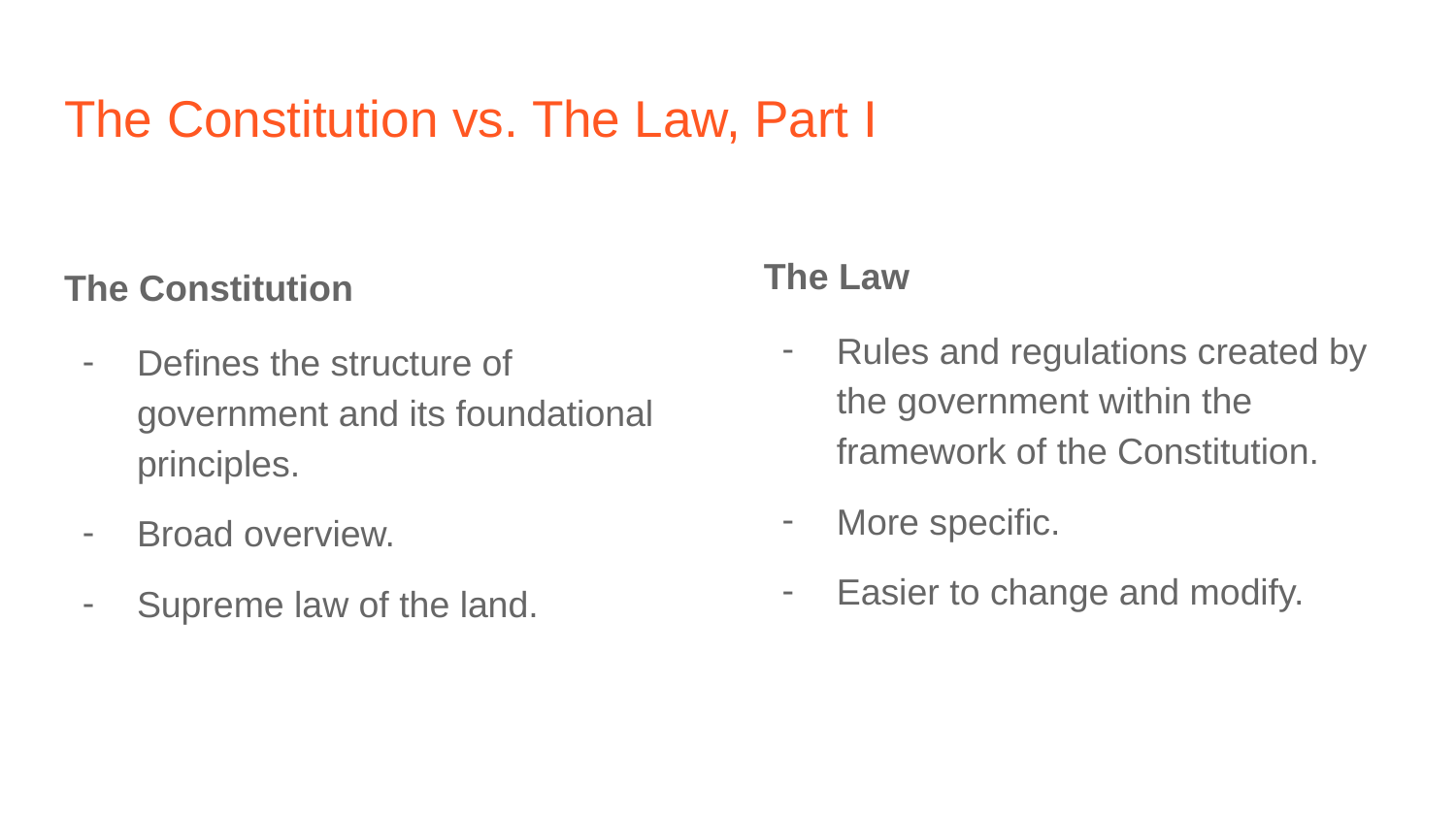

# The Constitution vs. The Law, Part I
The Law
Rules and regulations created by the government within the framework of the Constitution.
More specific.
Easier to change and modify.
The Constitution
Defines the structure of government and its foundational principles.
Broad overview.
Supreme law of the land.